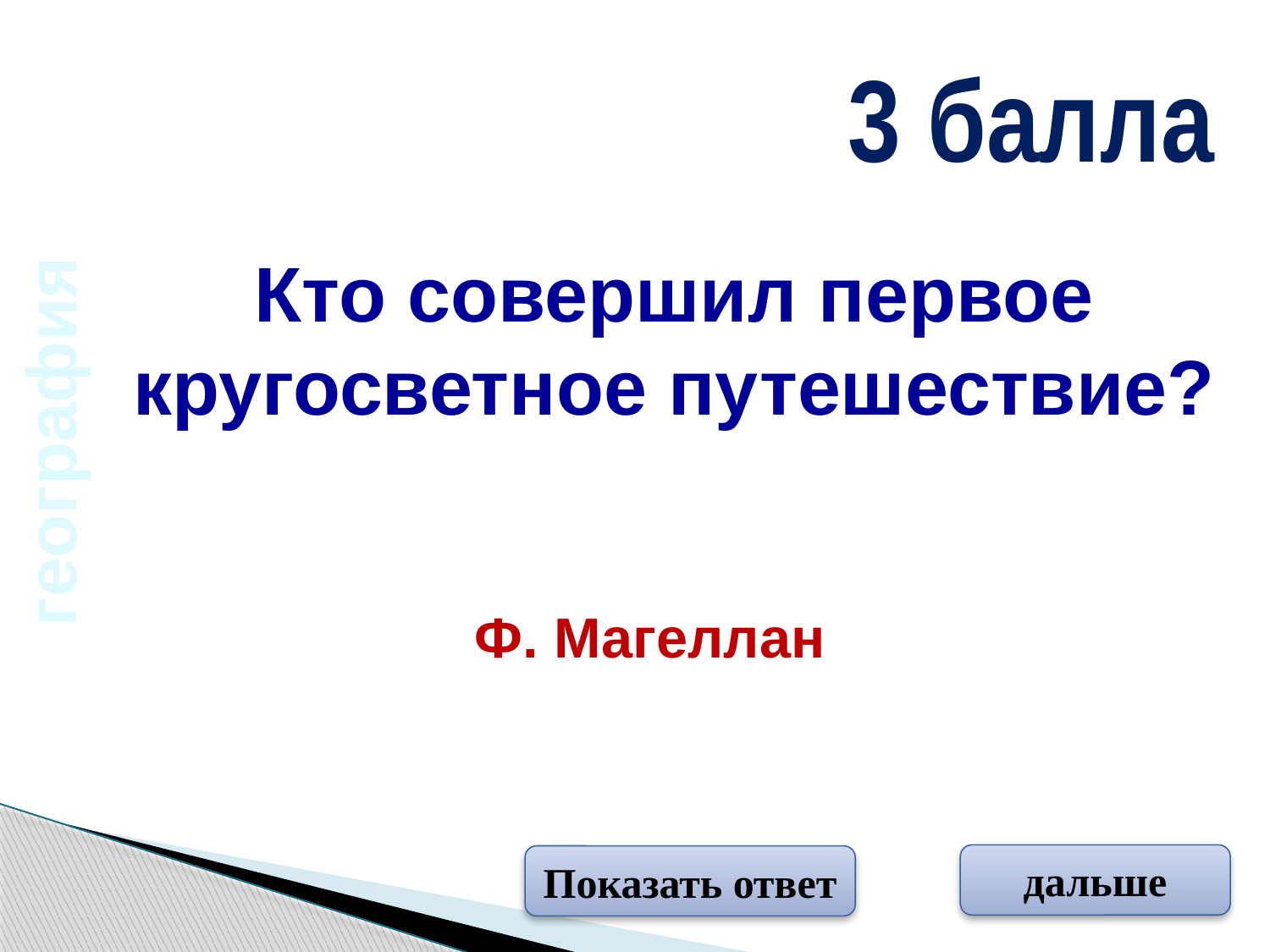

3 балла
Кто совершил первое кругосветное путешествие?
география
Ф. Магеллан
дальше
Показать ответ